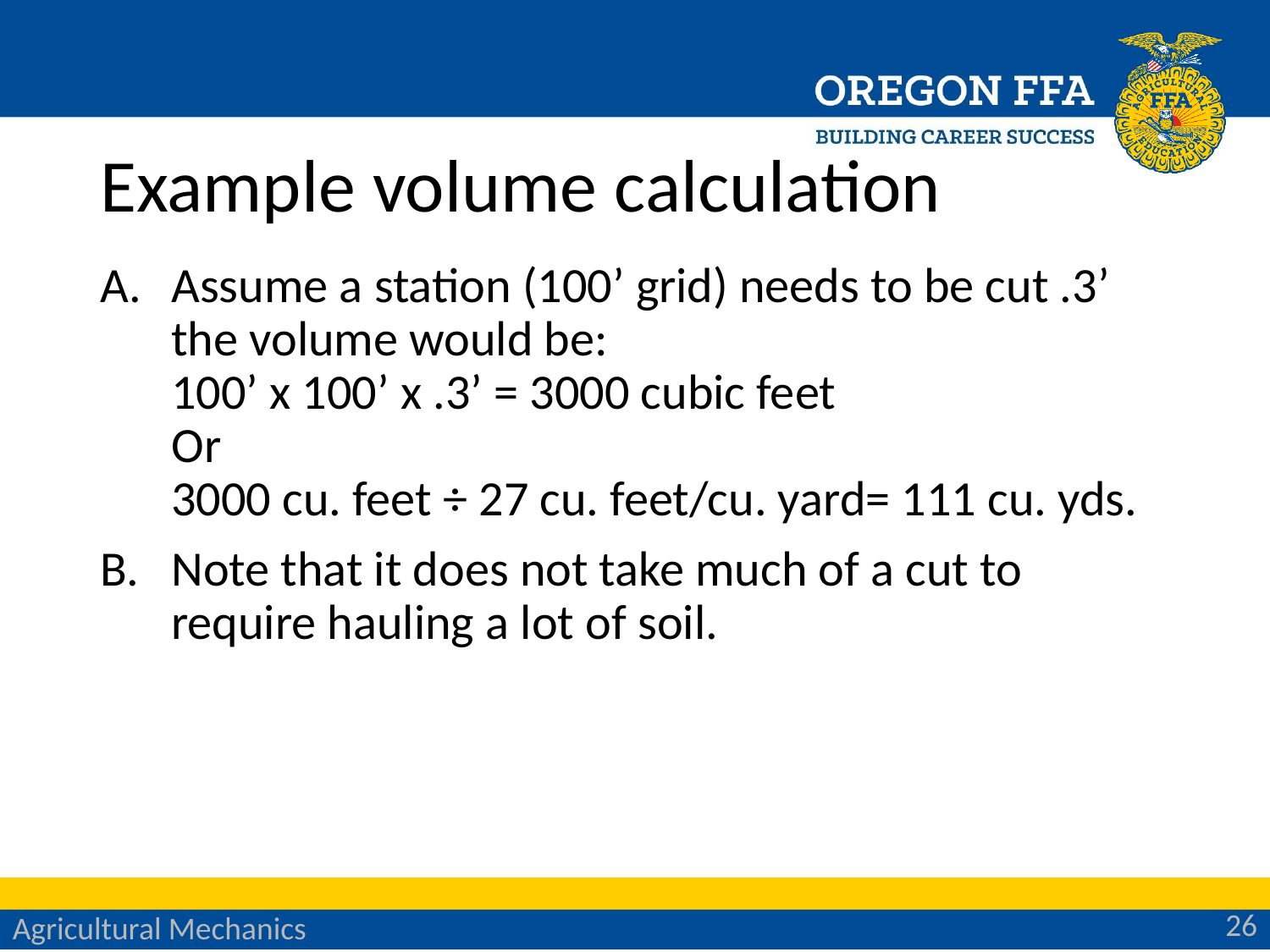

# Example volume calculation
Assume a station (100’ grid) needs to be cut .3’ the volume would be:
100’ x 100’ x .3’ = 3000 cubic feet
Or
3000 cu. feet ÷ 27 cu. feet/cu. yard= 111 cu. yds.
Note that it does not take much of a cut to require hauling a lot of soil.
26
Agricultural Mechanics